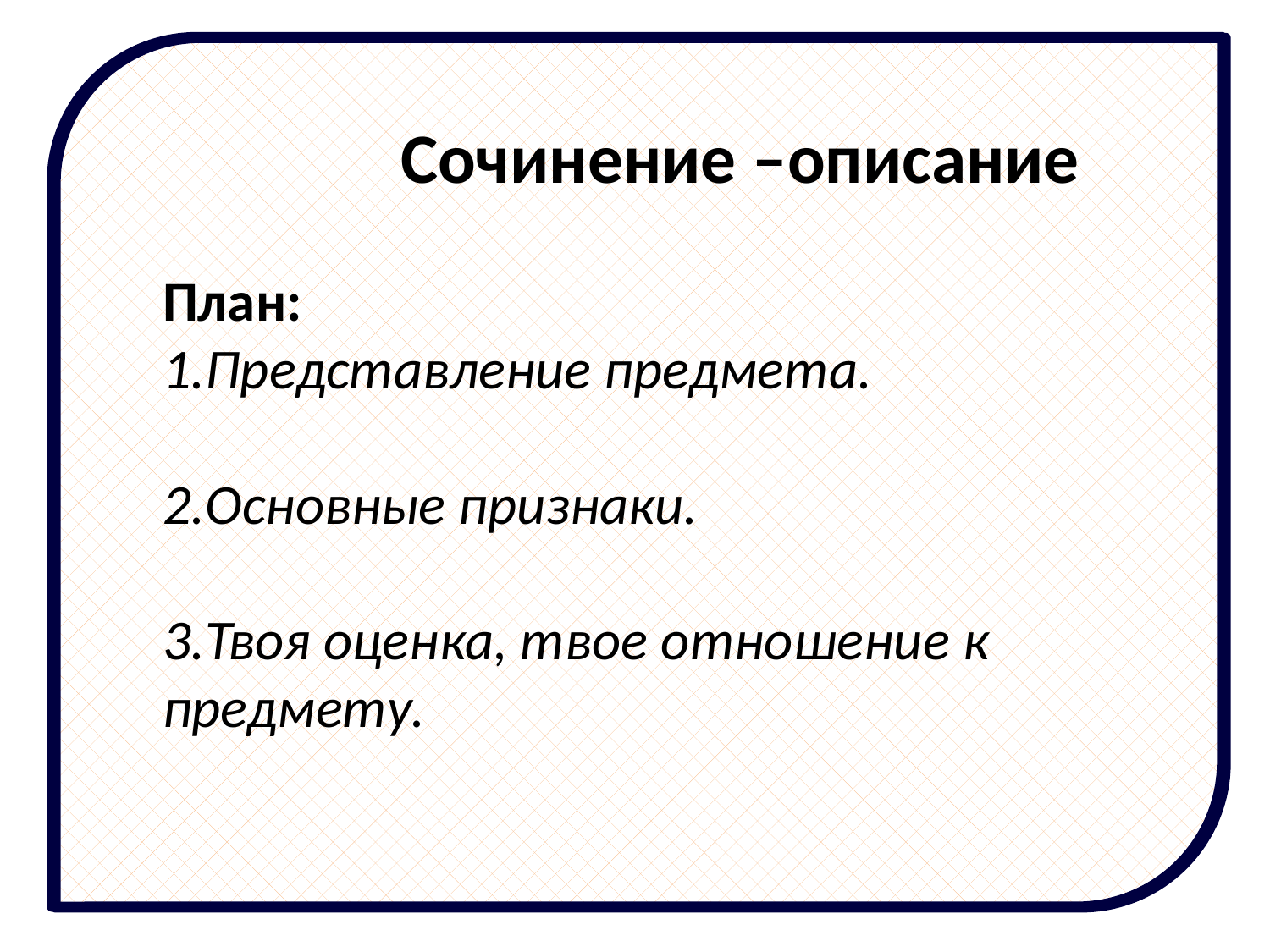

Сочинение –описание

План:
1.Представление предмета.

2.Основные признаки.

3.Твоя оценка, твое отношение к предмету.